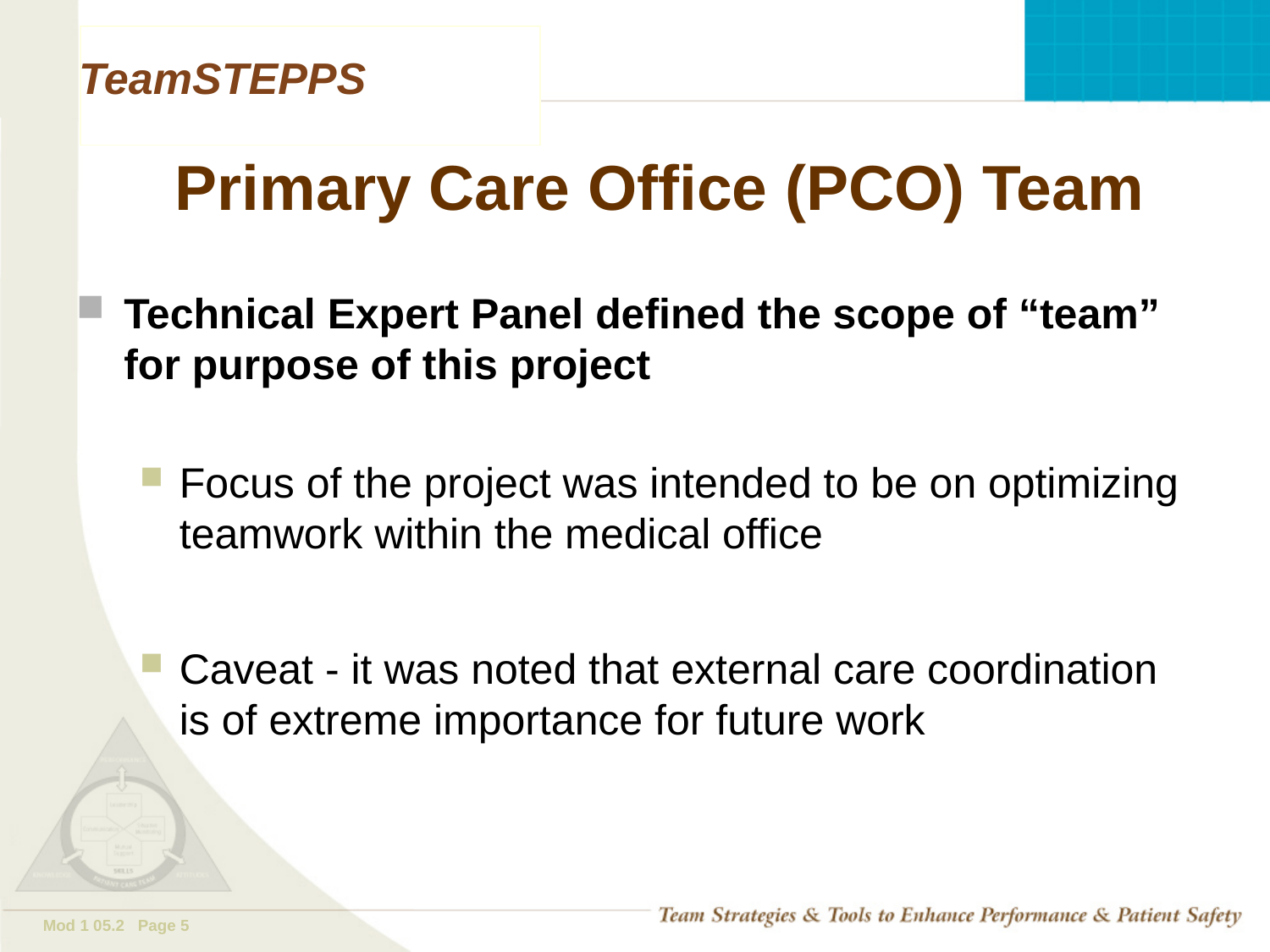

# Primary Care Office (PCO) Team
Technical Expert Panel defined the scope of “team” for purpose of this project

Focus of the project was intended to be on optimizing teamwork within the medical office

Caveat - it was noted that external care coordination is of extreme importance for future work